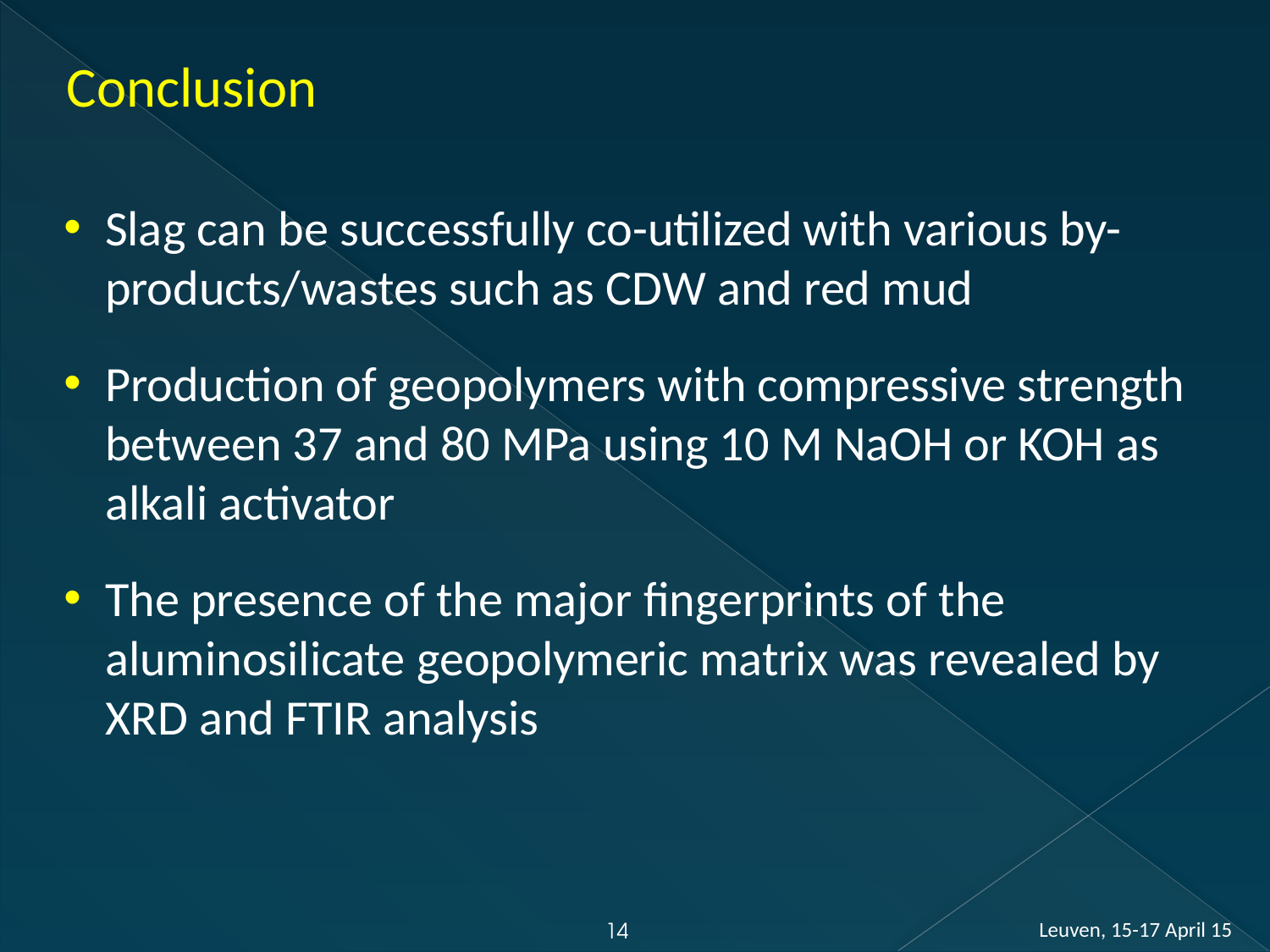

# Conclusion
Slag can be successfully co-utilized with various by-products/wastes such as CDW and red mud
Production of geopolymers with compressive strength between 37 and 80 MPa using 10 M NaOH or KOH as alkali activator
The presence of the major fingerprints of the aluminosilicate geopolymeric matrix was revealed by XRD and FTIR analysis
14